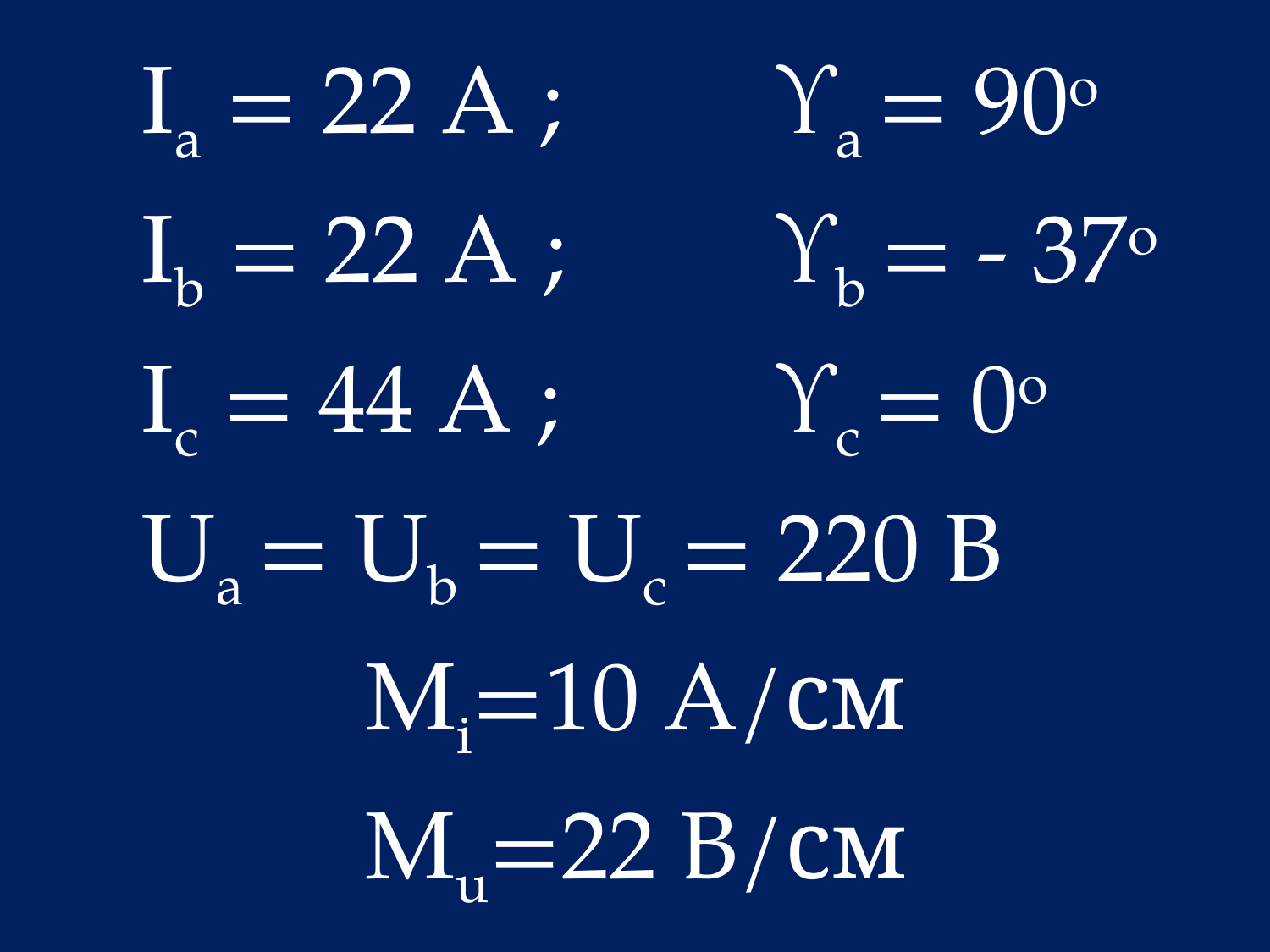

Ia = 22 A ; 		ϒa = 90o
	Ib = 22 A ; 		ϒb = - 37o
	Ic = 44 A ; 		ϒc = 0o
	Ua = Ub = Uc = 220 B
Mi=10 A/см
Mu=22 B/см